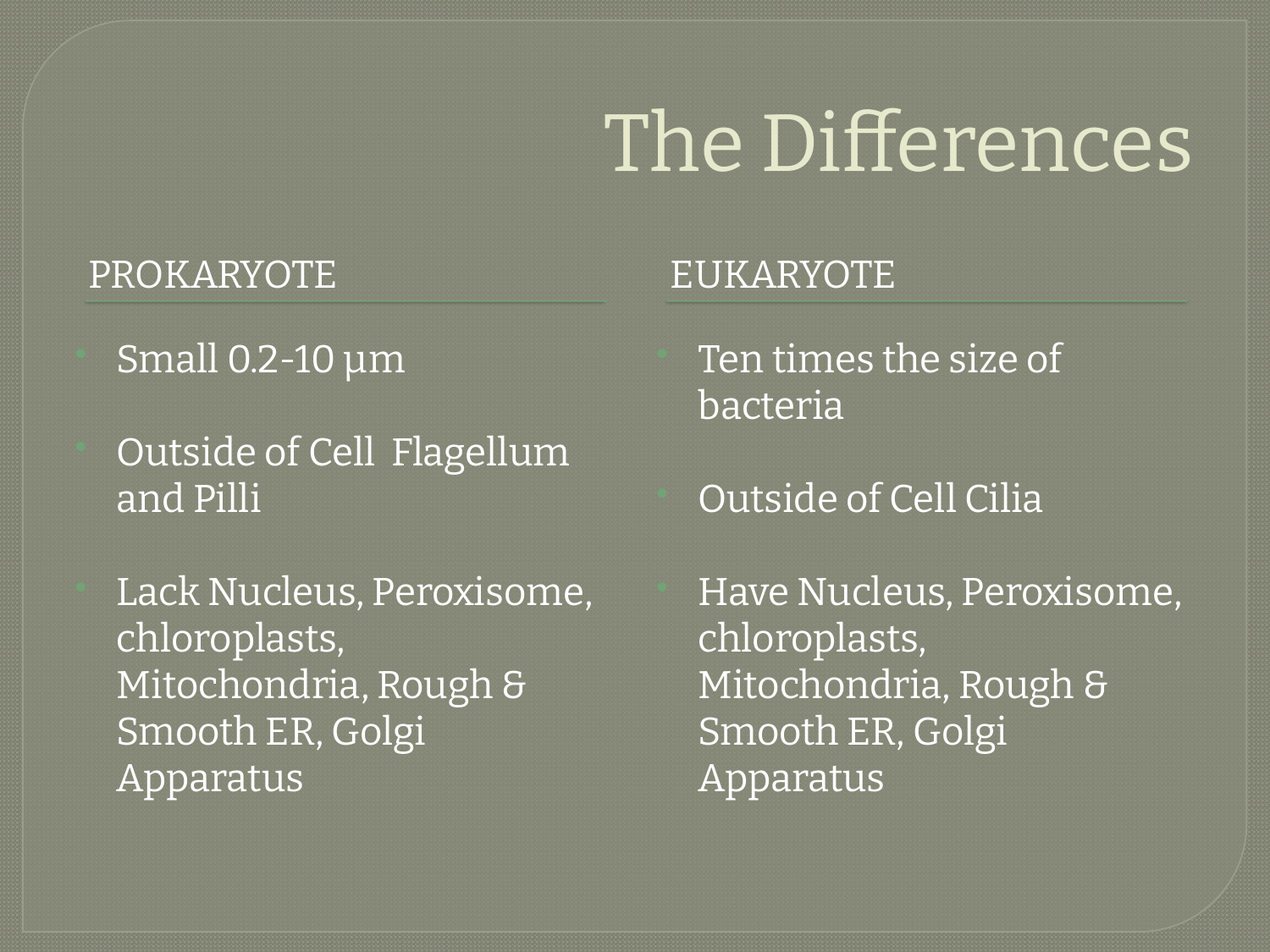

# The Differences
Prokaryote
Eukaryote
Small 0.2-10 µm

Outside of Cell  Flagellum and Pilli

Lack Nucleus, Peroxisome, chloroplasts,  Mitochondria, Rough & Smooth ER, Golgi Apparatus

Ten times the size of bacteria

Outside of Cell Cilia

Have Nucleus, Peroxisome, chloroplasts,  Mitochondria, Rough & Smooth ER, Golgi Apparatus